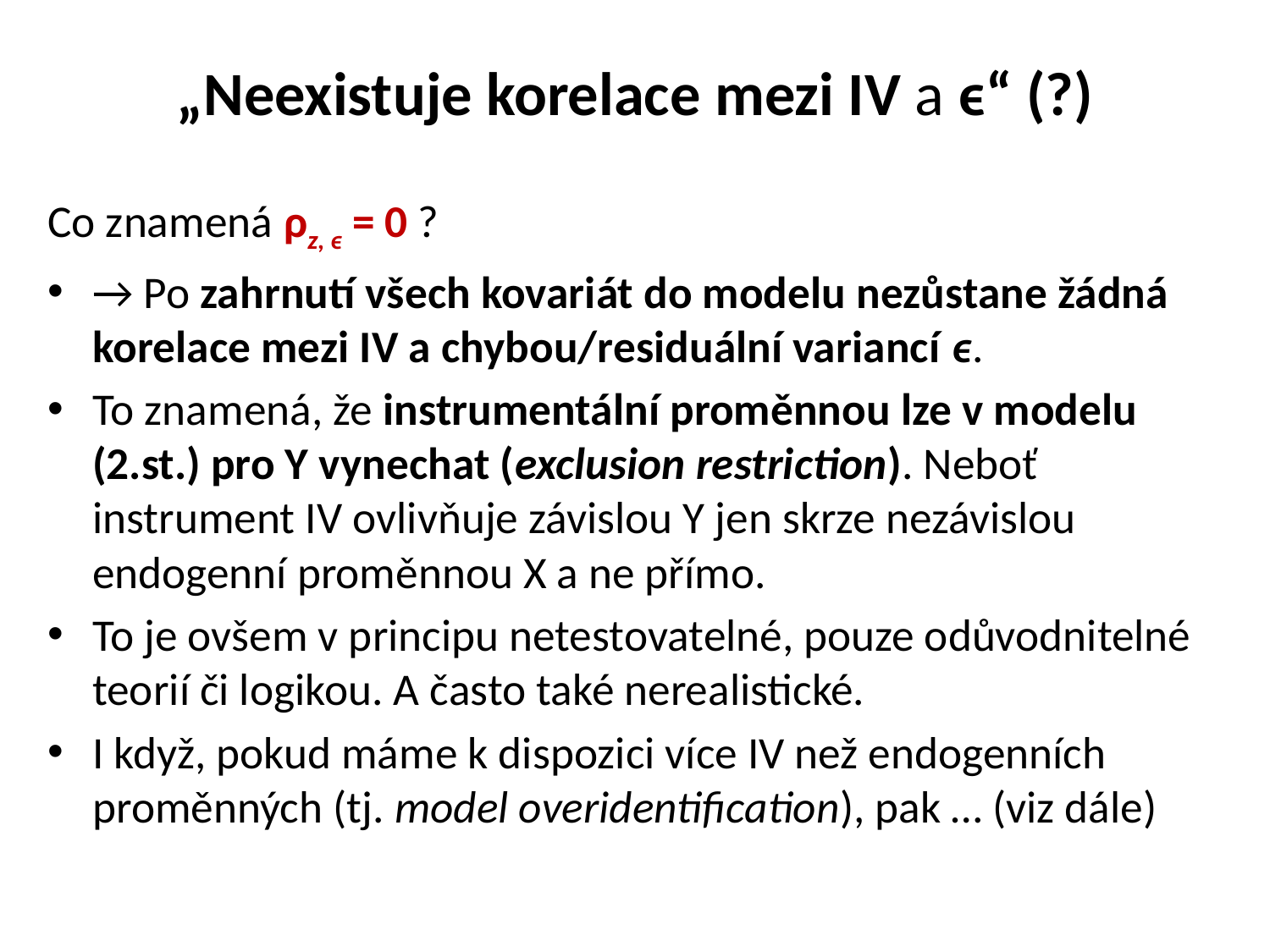

# „Neexistuje korelace mezi IV a ϵ“ (?)
Co znamená ρz, ϵ = 0 ?
→ Po zahrnutí všech kovariát do modelu nezůstane žádná korelace mezi IV a chybou/residuální variancí ϵ.
To znamená, že instrumentální proměnnou lze v modelu (2.st.) pro Y vynechat (exclusion restriction). Neboť instrument IV ovlivňuje závislou Y jen skrze nezávislou endogenní proměnnou X a ne přímo.
To je ovšem v principu netestovatelné, pouze odůvodnitelné teorií či logikou. A často také nerealistické.
I když, pokud máme k dispozici více IV než endogenních proměnných (tj. model overidentification), pak … (viz dále)